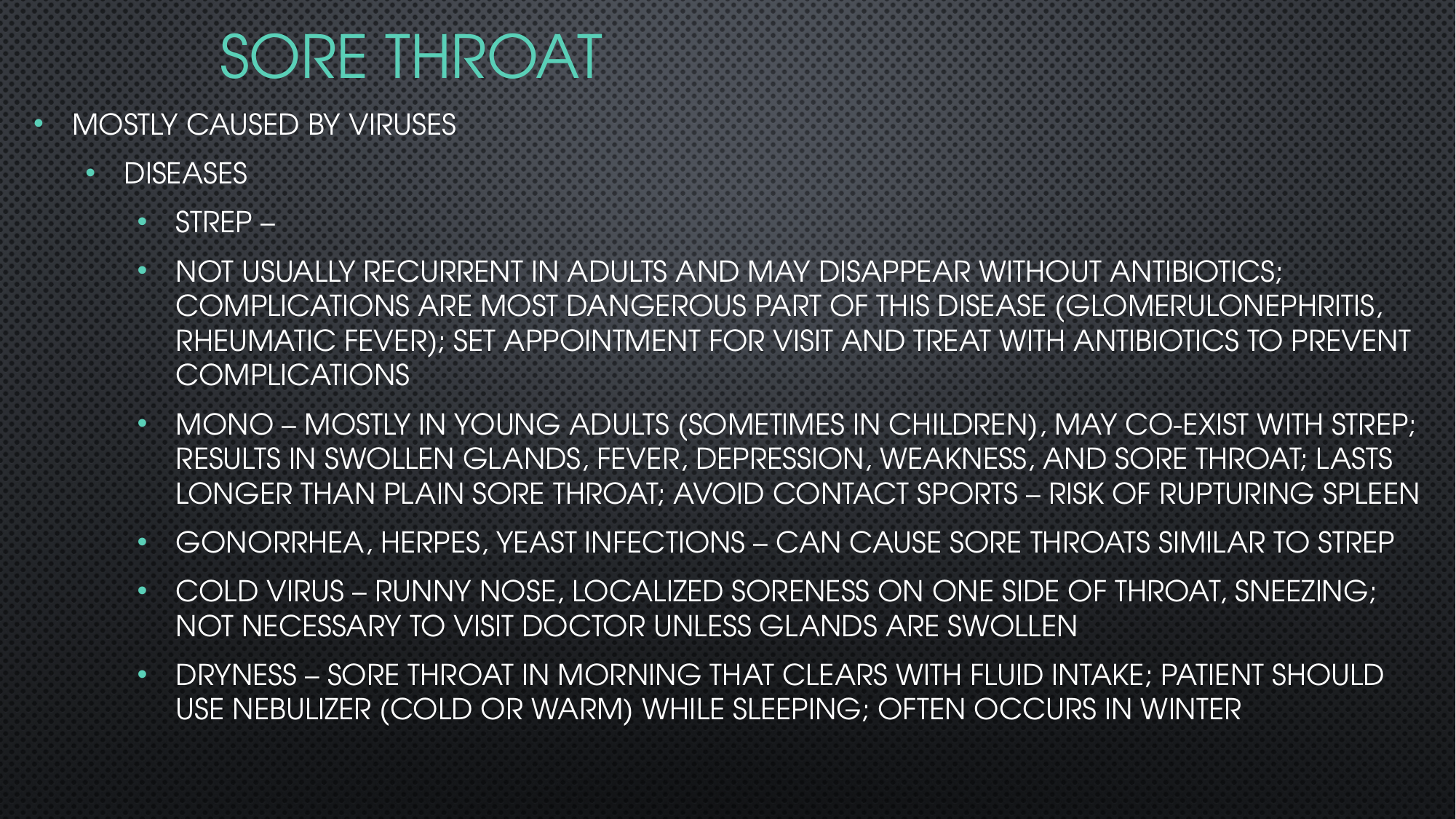

# Sore throat
Mostly caused by viruses
Diseases
Strep –
Not usually recurrent in adults and may disappear without antibiotics; complications are most dangerous part of this disease (glomerulonephritis, rheumatic fever); set appointment for visit and treat with antibiotics to prevent complications
Mono – mostly in young adults (sometimes in children), may co-exist with strep; results in swollen glands, fever, depression, weakness, and sore throat; lasts longer than plain sore throat; avoid contact sports – risk of rupturing spleen
Gonorrhea, herpes, yeast infections – can cause sore throats similar to strep
Cold virus – runny nose, localized soreness on one side of throat, sneezing; not necessary to visit doctor unless glands are swollen
Dryness – sore throat in morning that clears with fluid intake; patient should use nebulizer (cold or warm) while sleeping; often occurs in winter